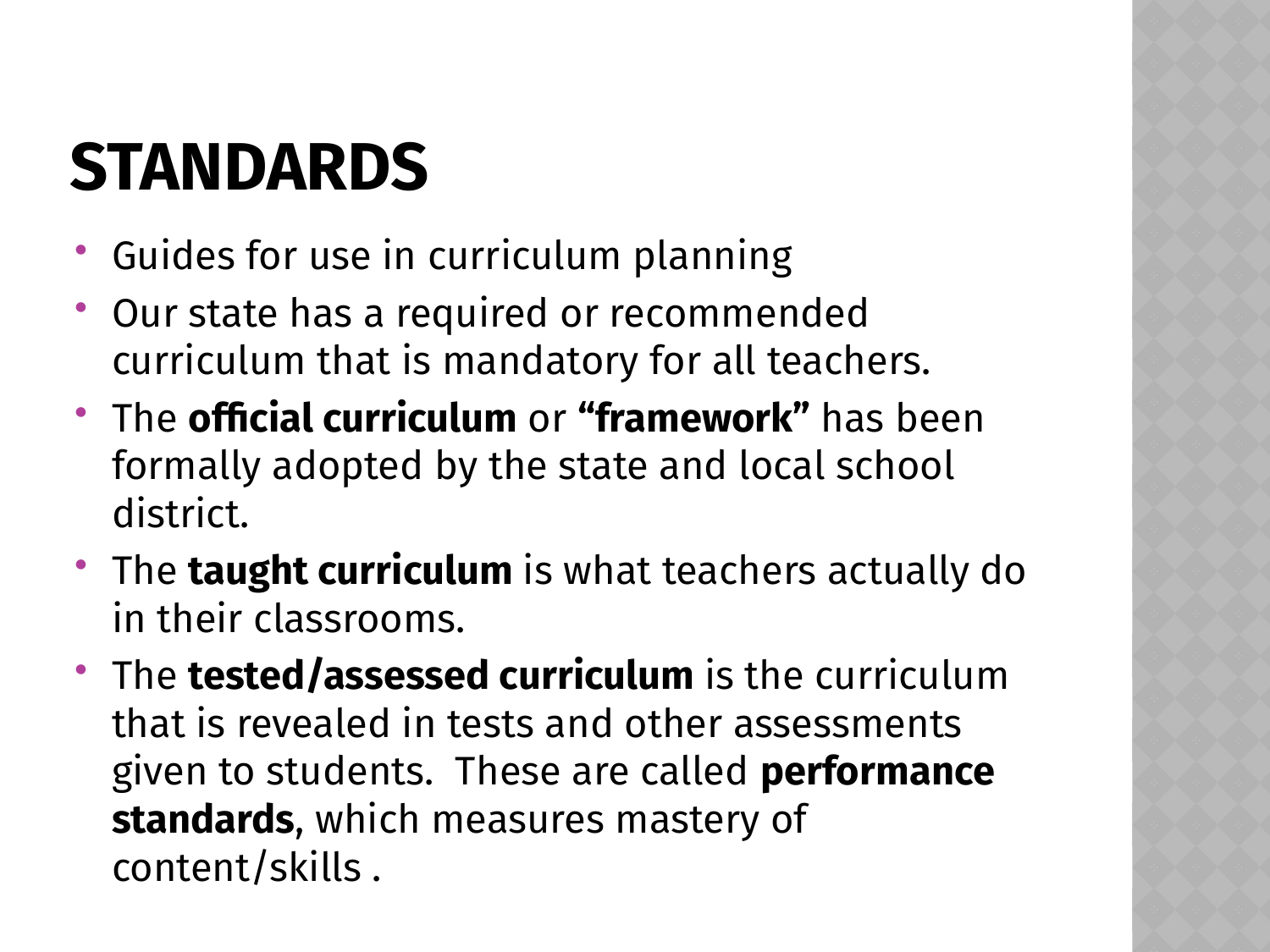

# Standards
Guides for use in curriculum planning
Our state has a required or recommended curriculum that is mandatory for all teachers.
The official curriculum or “framework” has been formally adopted by the state and local school district.
The taught curriculum is what teachers actually do in their classrooms.
The tested/assessed curriculum is the curriculum that is revealed in tests and other assessments given to students.  These are called performance standards, which measures mastery of content/skills .